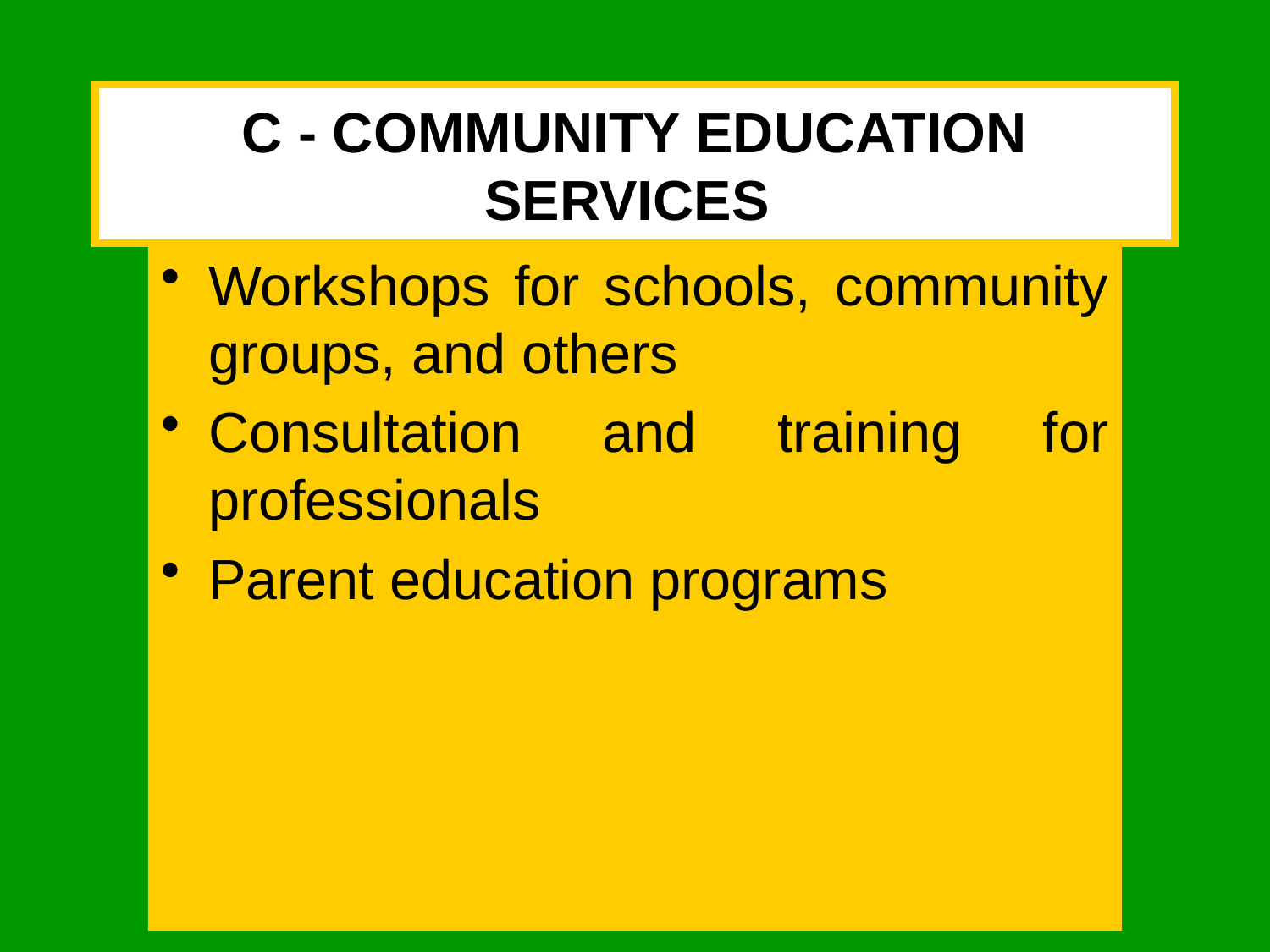

# C - COMMUNITY EDUCATION SERVICES
Workshops for schools, community groups, and others
Consultation and training for professionals
Parent education programs